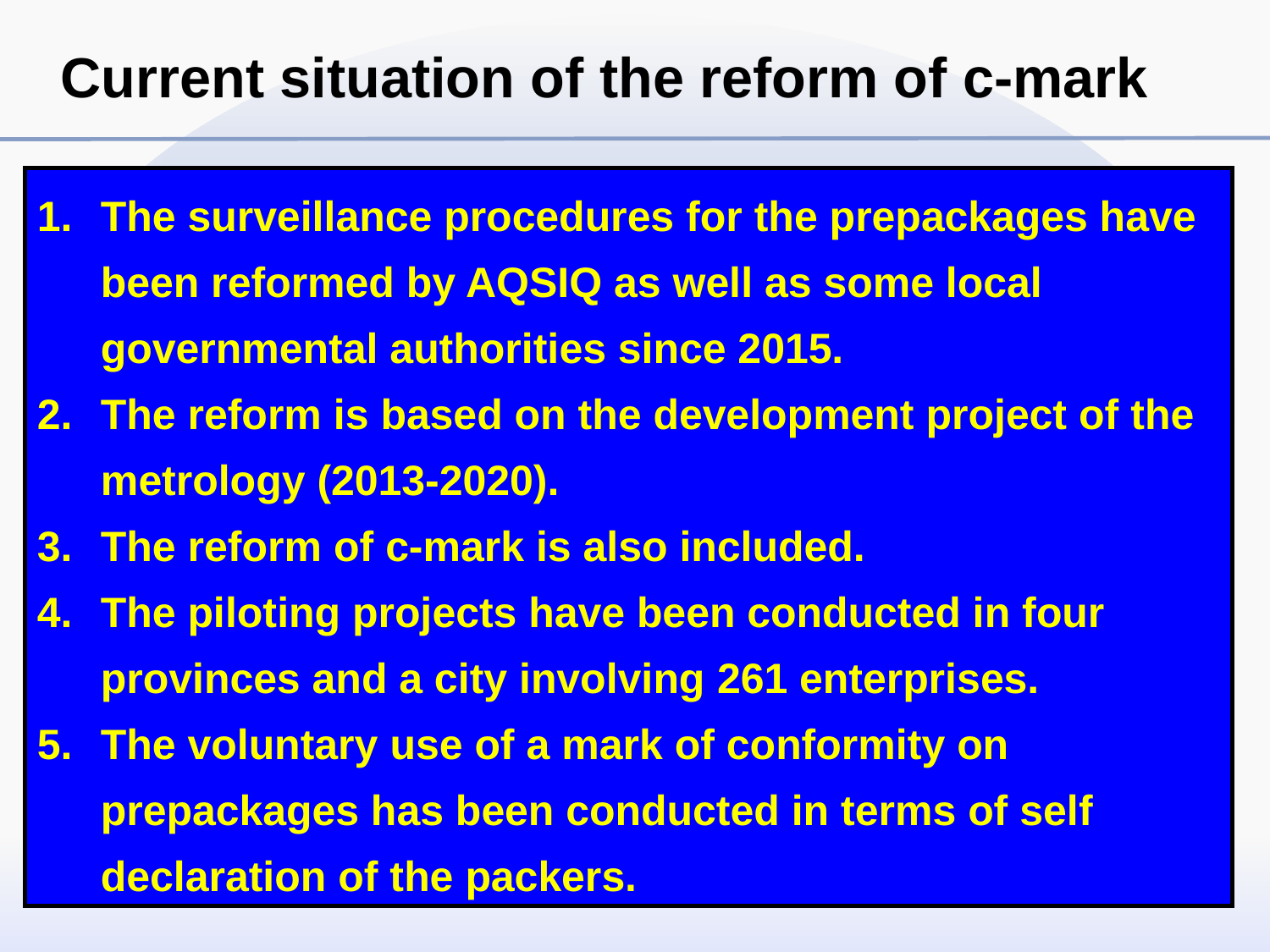

Current situation of the reform of c-mark
The surveillance procedures for the prepackages have been reformed by AQSIQ as well as some local governmental authorities since 2015.
The reform is based on the development project of the metrology (2013-2020).
The reform of c-mark is also included.
The piloting projects have been conducted in four  provinces and a city involving 261 enterprises.
The voluntary use of a mark of conformity on prepackages has been conducted in terms of self declaration of the packers.